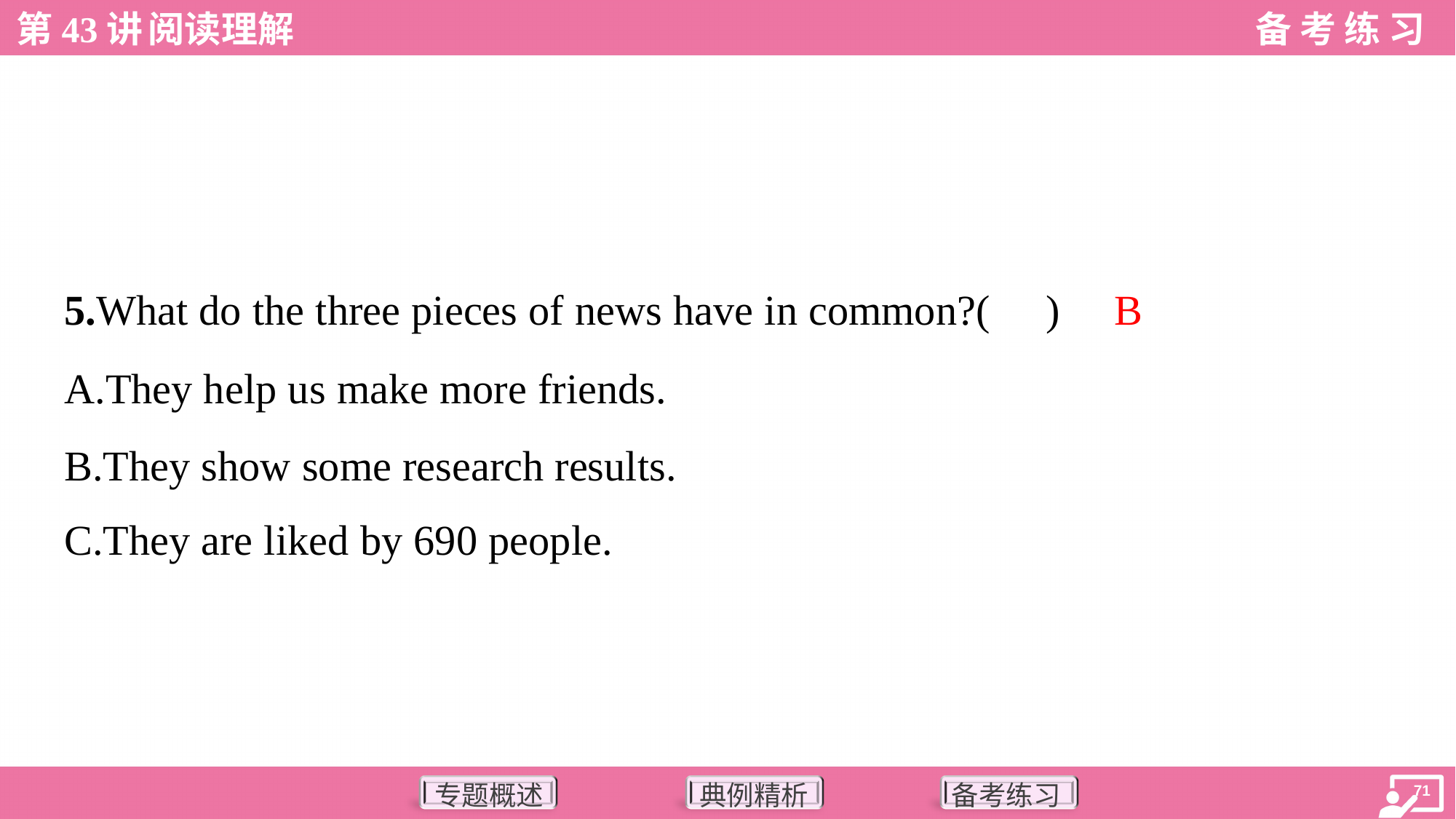

B
5.What do the three pieces of news have in common?(     )
A.They help us make more friends.
B.They show some research results.
C.They are liked by 690 people.